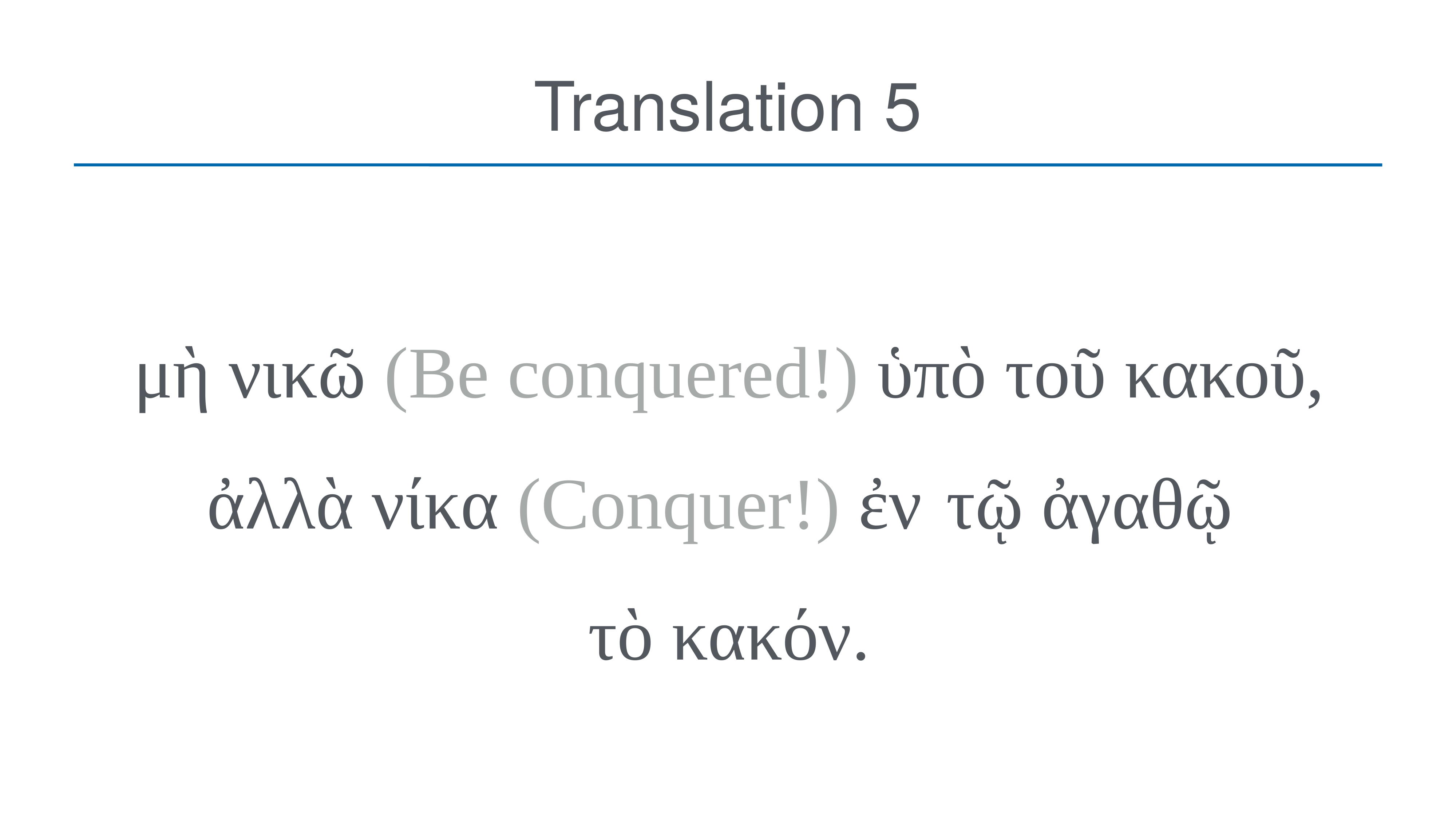

# Translation 5
μὴ νικῶ (Be conquered!) ὑπὸ τοῦ κακοῦ, ἀλλὰ νίκα (Conquer!) ἐν  τῷ ἀγαθῷ
τὸ κακόν.